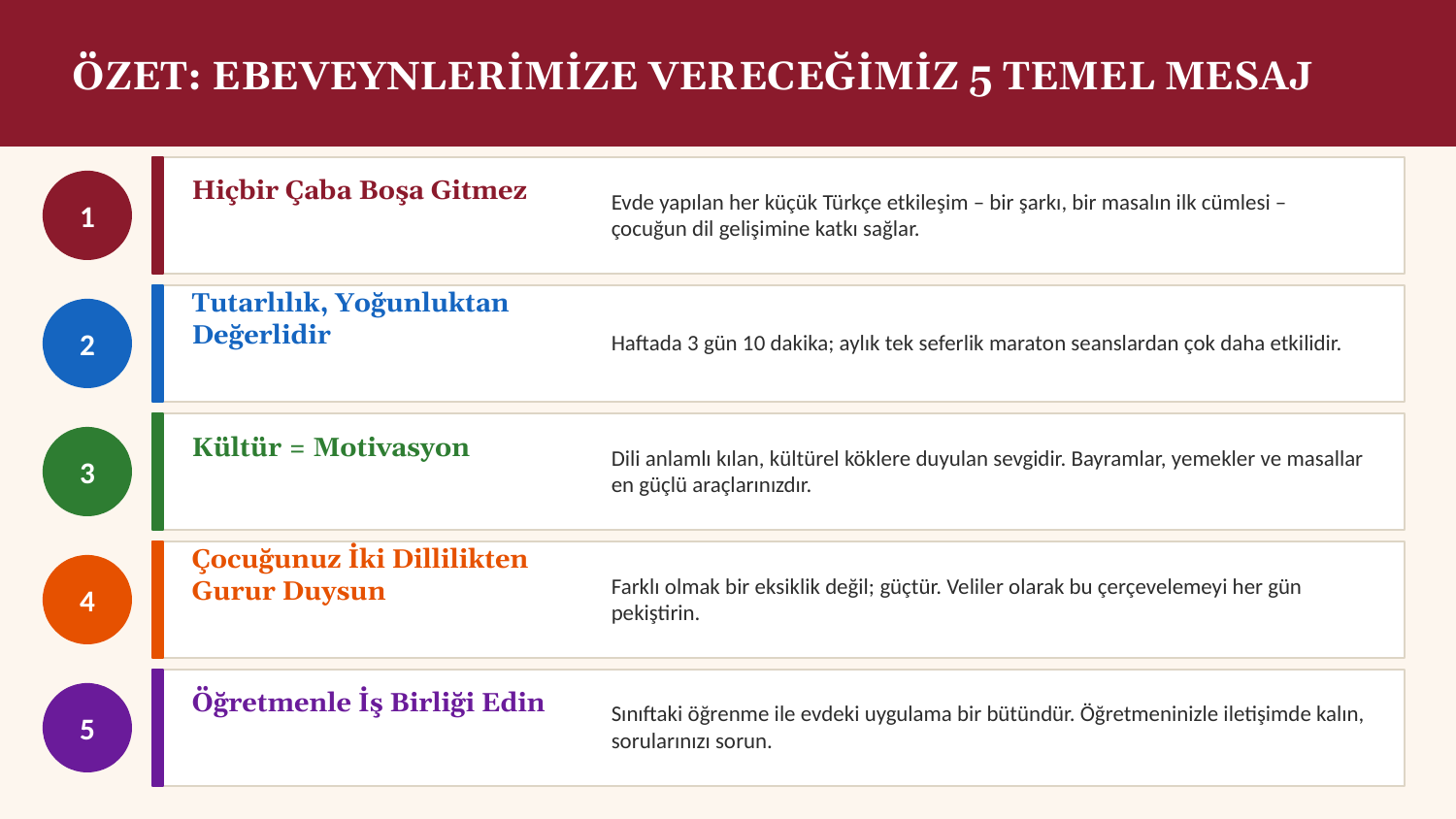

ÖZET: EBEVEYNLERİMİZE VERECEĞİMİZ 5 TEMEL MESAJ

Hiçbir Çaba Boşa Gitmez
Evde yapılan her küçük Türkçe etkileşim – bir şarkı, bir masalın ilk cümlesi – çocuğun dil gelişimine katkı sağlar.

1

Tutarlılık, Yoğunluktan Değerlidir
Haftada 3 gün 10 dakika; aylık tek seferlik maraton seanslardan çok daha etkilidir.

2

Kültür = Motivasyon
Dili anlamlı kılan, kültürel köklere duyulan sevgidir. Bayramlar, yemekler ve masallar en güçlü araçlarınızdır.

3

Çocuğunuz İki Dillilikten Gurur Duysun
Farklı olmak bir eksiklik değil; güçtür. Veliler olarak bu çerçevelemeyi her gün pekiştirin.

4

Öğretmenle İş Birliği Edin
Sınıftaki öğrenme ile evdeki uygulama bir bütündür. Öğretmeninizle iletişimde kalın, sorularınızı sorun.

5